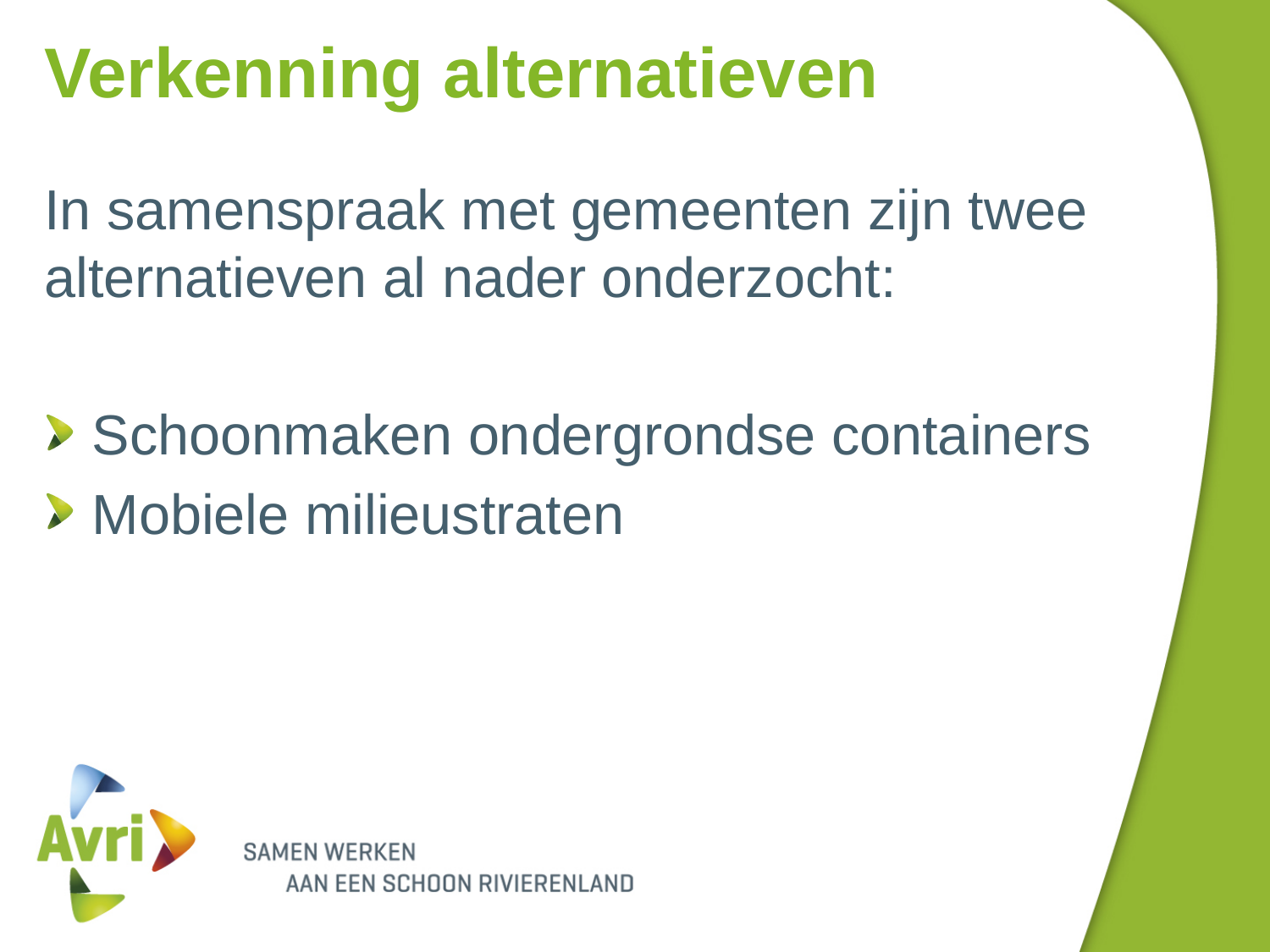

# Verkenning alternatieven
In samenspraak met gemeenten zijn twee alternatieven al nader onderzocht:

Schoonmaken ondergrondse containers
Mobiele milieustraten